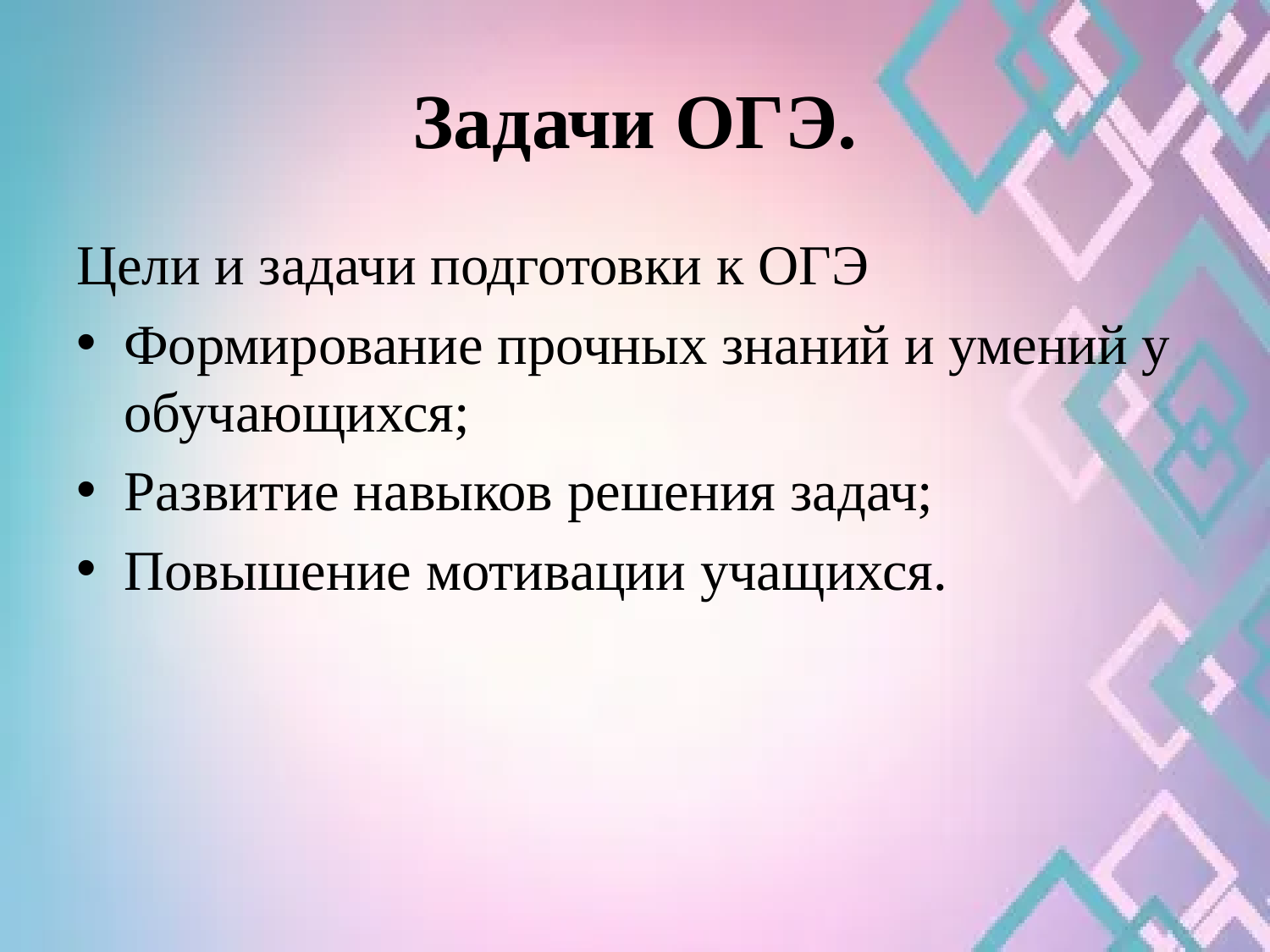

# Задачи ОГЭ.
Цели и задачи подготовки к ОГЭ
Формирование прочных знаний и умений у обучающихся;
Развитие навыков решения задач;
Повышение мотивации учащихся.